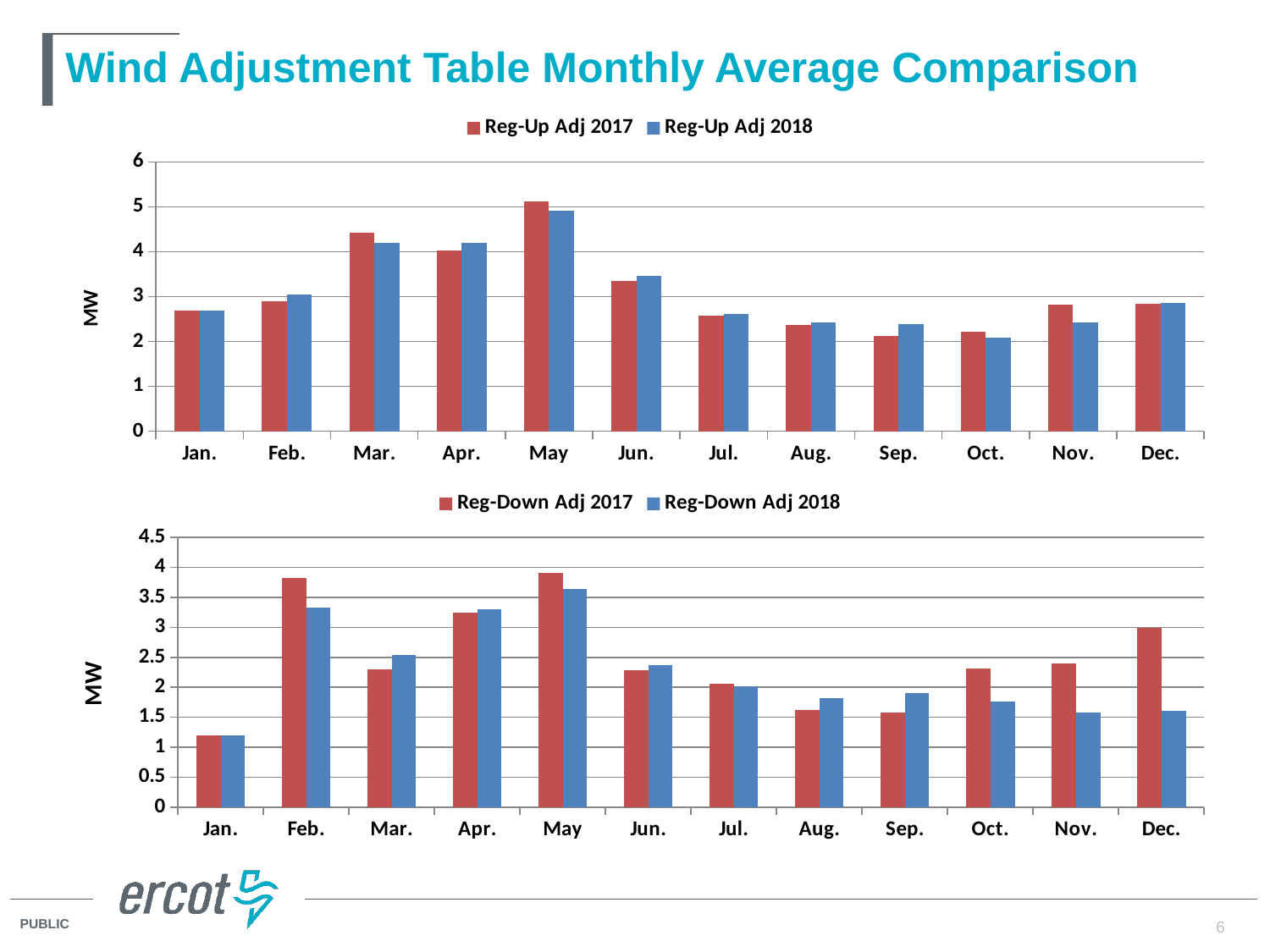

# Wind Adjustment Table Monthly Average Comparison

### Chart

| Category | Reg-Up Adj 2017 | Reg-Up Adj 2018 |
|---|---|---|
| Jan. | 2.6971188318150747 | 2.6971188318150747 |
| Feb. | 2.8920170400919036 | 3.0397060793896937 |
| Mar. | 4.433668426804562 | 4.20053998353084 |
| Apr. | 4.036444691384072 | 4.204049313413631 |
| May | 5.117856598563567 | 4.919573178642725 |
| Jun. | 3.3525453384033397 | 3.454902488945889 |
| Jul. | 2.5726966657850014 | 2.6091555775913315 |
| Aug. | 2.3760911116988455 | 2.4256481247795416 |
| Sep. | 2.1230245032208876 | 2.396155894777947 |
| Oct. | 2.2173803624813293 | 2.0907799449141318 |
| Nov. | 2.829064933190285 | 2.429822964458808 |
| Dec. | 2.8365981052876155 | 2.8530770107515635 |

### Chart

| Category | Reg-Down Adj 2017 | Reg-Down Adj 2018 |
|---|---|---|
| Jan. | 1.1932840109360197 | 1.1932840109360197 |
| Feb. | 3.8298370547621308 | 3.3330876308073214 |
| Mar. | 2.3041880124292358 | 2.5369769635336197 |
| Apr. | 3.241018346729573 | 3.299137278535831 |
| May | 3.907019040218163 | 3.641088956166566 |
| Jun. | 2.2784924759576417 | 2.3760110135007855 |
| Jul. | 2.0590025911557137 | 2.022027201053739 |
| Aug. | 1.6250386238953822 | 1.820461139275774 |
| Sep. | 1.5858321729992193 | 1.9084474376969167 |
| Oct. | 2.312328235906539 | 1.7584793068532119 |
| Nov. | 2.3940676478210796 | 1.5838791692932397 |
| Dec. | 2.9893622964337276 | 1.6026565074578327 |